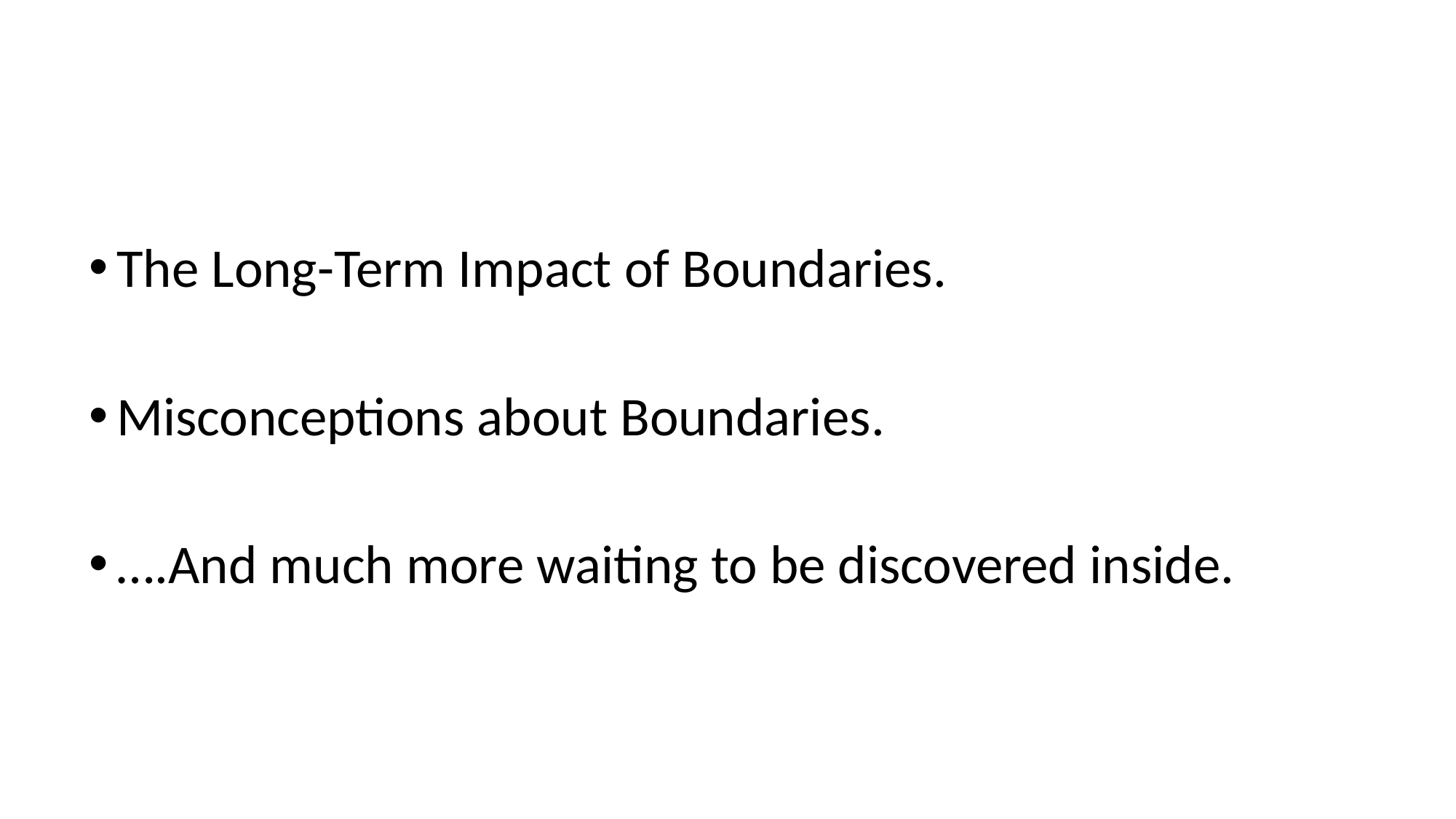

The Long-Term Impact of Boundaries.

Misconceptions about Boundaries.

….And much more waiting to be discovered inside.